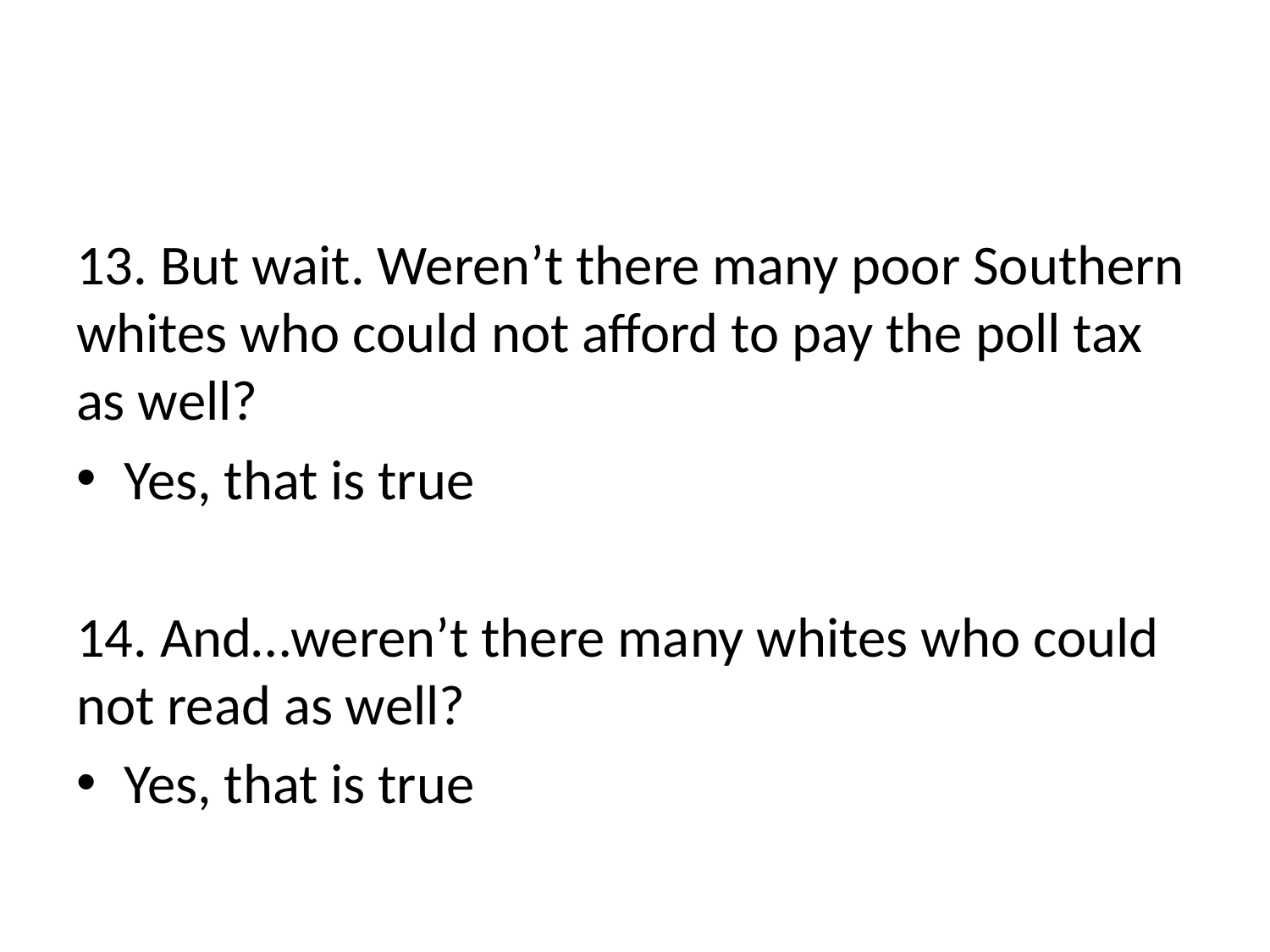

#
13. But wait. Weren’t there many poor Southern whites who could not afford to pay the poll tax as well?
Yes, that is true

14. And…weren’t there many whites who could not read as well?
Yes, that is true